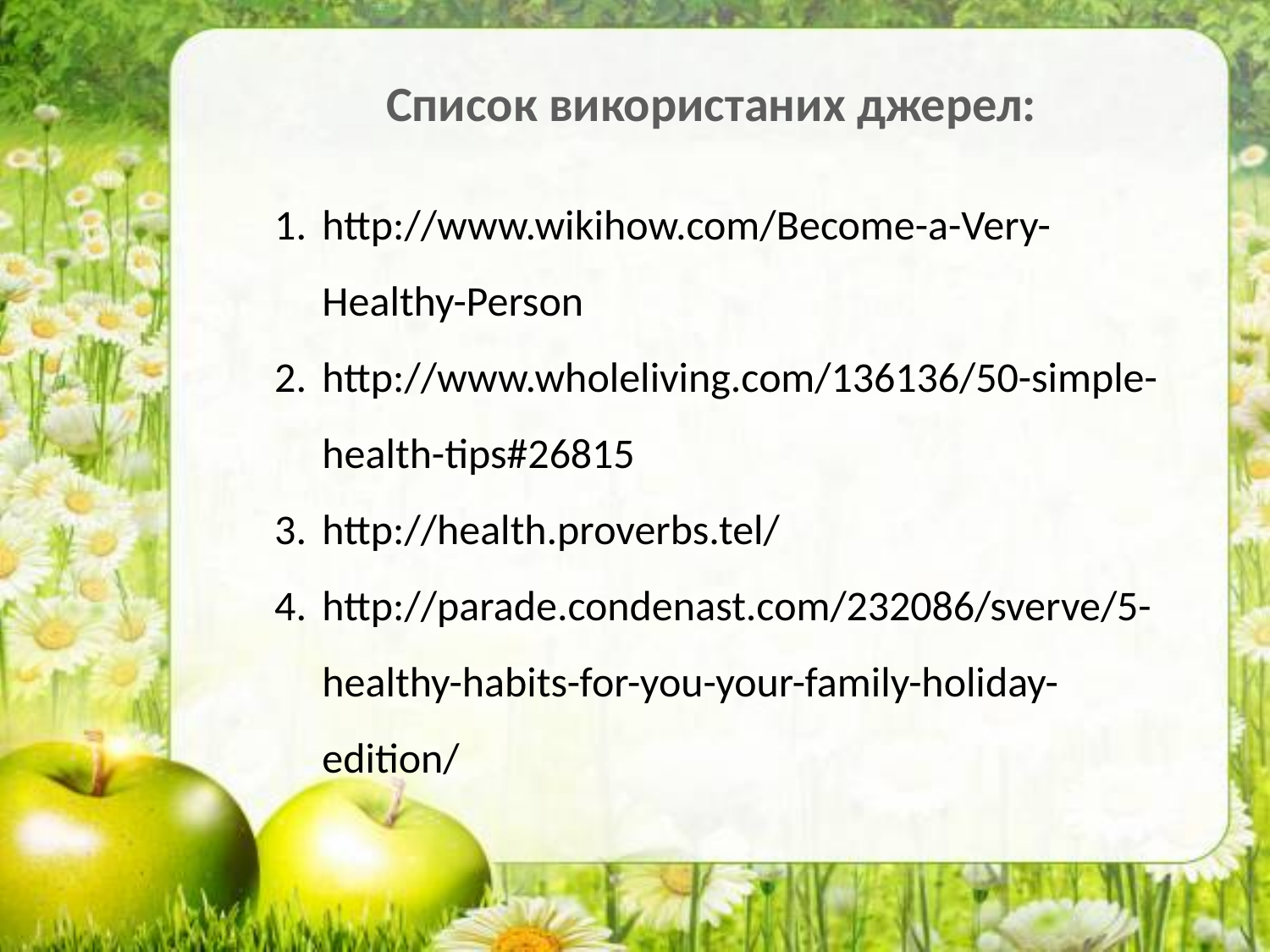

Список використаних джерел:
http://www.wikihow.com/Become-a-Very-Healthy-Person
http://www.wholeliving.com/136136/50-simple-health-tips#26815
http://health.proverbs.tel/
http://parade.condenast.com/232086/sverve/5-healthy-habits-for-you-your-family-holiday-edition/